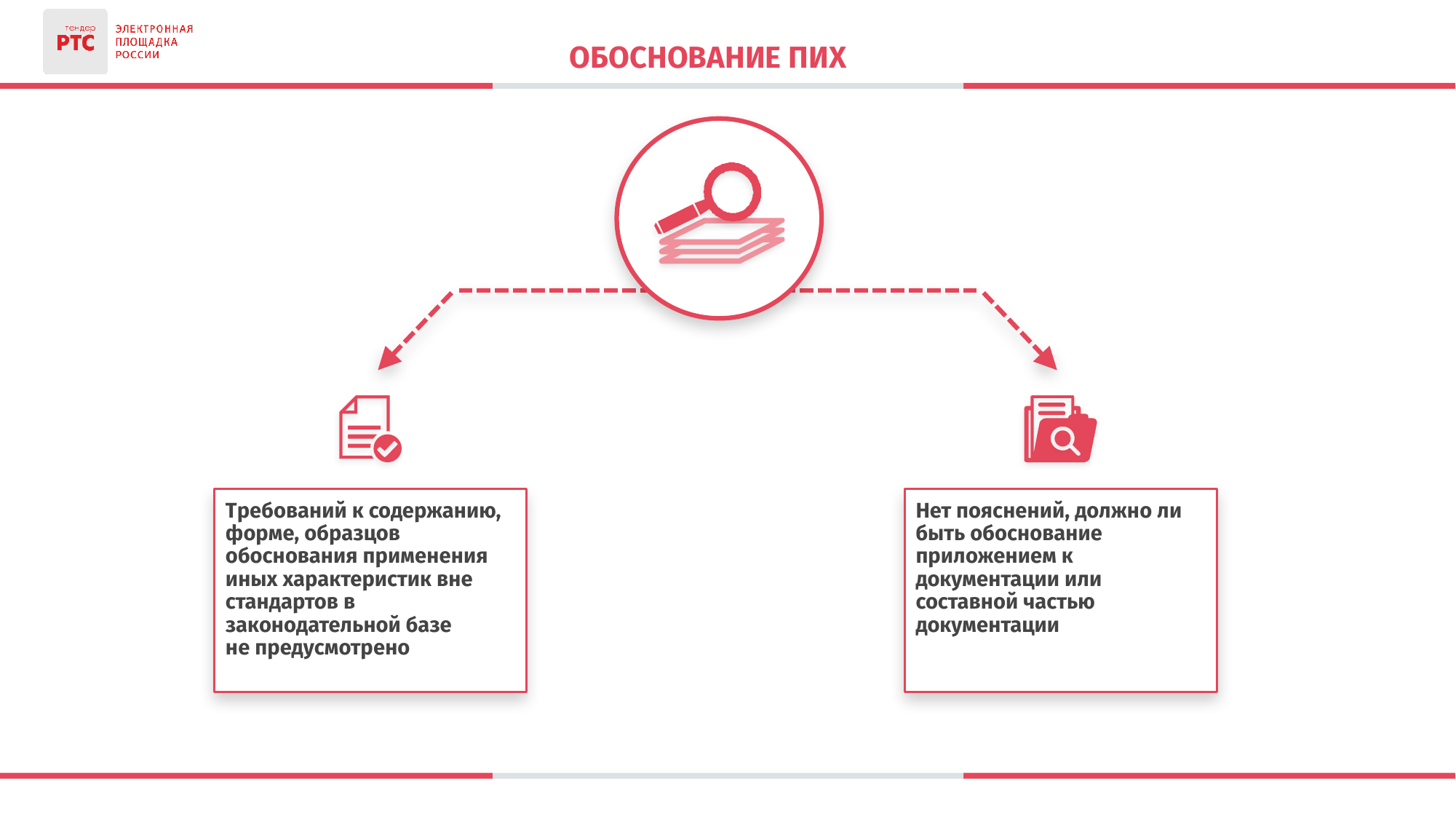

Обоснование пих

Требований к содержанию, форме, образцов обоснования применения иных характеристик вне стандартов в законодательной базе
не предусмотрено
Нет пояснений, должно ли быть обоснование приложением к документации или составной частью документации